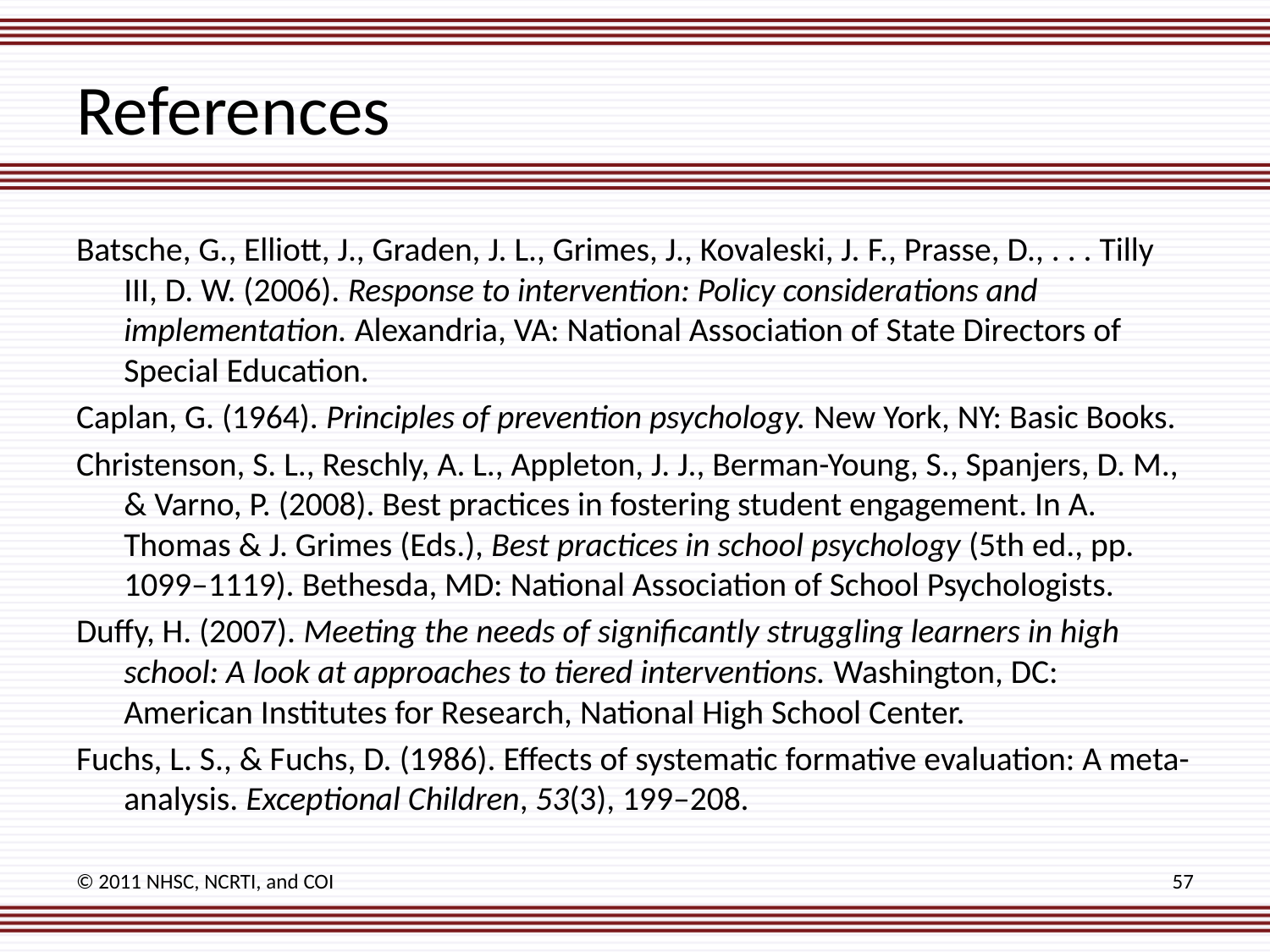

# References
Batsche, G., Elliott, J., Graden, J. L., Grimes, J., Kovaleski, J. F., Prasse, D., . . . Tilly III, D. W. (2006). Response to intervention: Policy considerations and implementation. Alexandria, VA: National Association of State Directors of Special Education.
Caplan, G. (1964). Principles of prevention psychology. New York, NY: Basic Books.
Christenson, S. L., Reschly, A. L., Appleton, J. J., Berman-Young, S., Spanjers, D. M., & Varno, P. (2008). Best practices in fostering student engagement. In A. Thomas & J. Grimes (Eds.), Best practices in school psychology (5th ed., pp. 1099–1119). Bethesda, MD: National Association of School Psychologists.
Duffy, H. (2007). Meeting the needs of significantly struggling learners in high school: A look at approaches to tiered interventions. Washington, DC: American Institutes for Research, National High School Center.
Fuchs, L. S., & Fuchs, D. (1986). Effects of systematic formative evaluation: A meta-analysis. Exceptional Children, 53(3), 199–208.
© 2011 NHSC, NCRTI, and COI
57